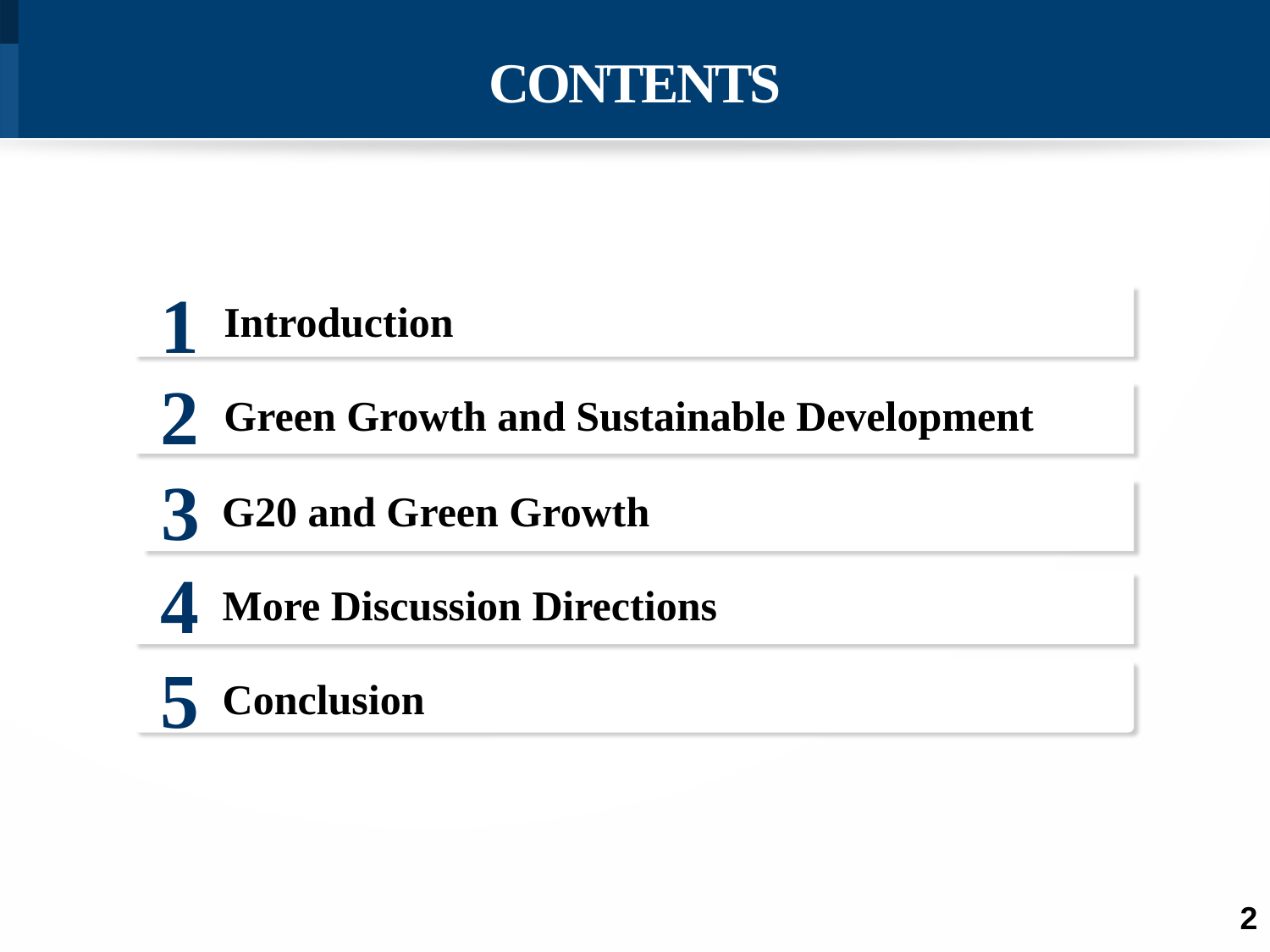

CONTENTS
1

Introduction
2
Green Growth and Sustainable Development

4

5
Conclusion
3
Recommendatiㅎㅎㅎㅎㅎㅎㅎㅎ
G20 and Green Growth

More Discussion Directions
2